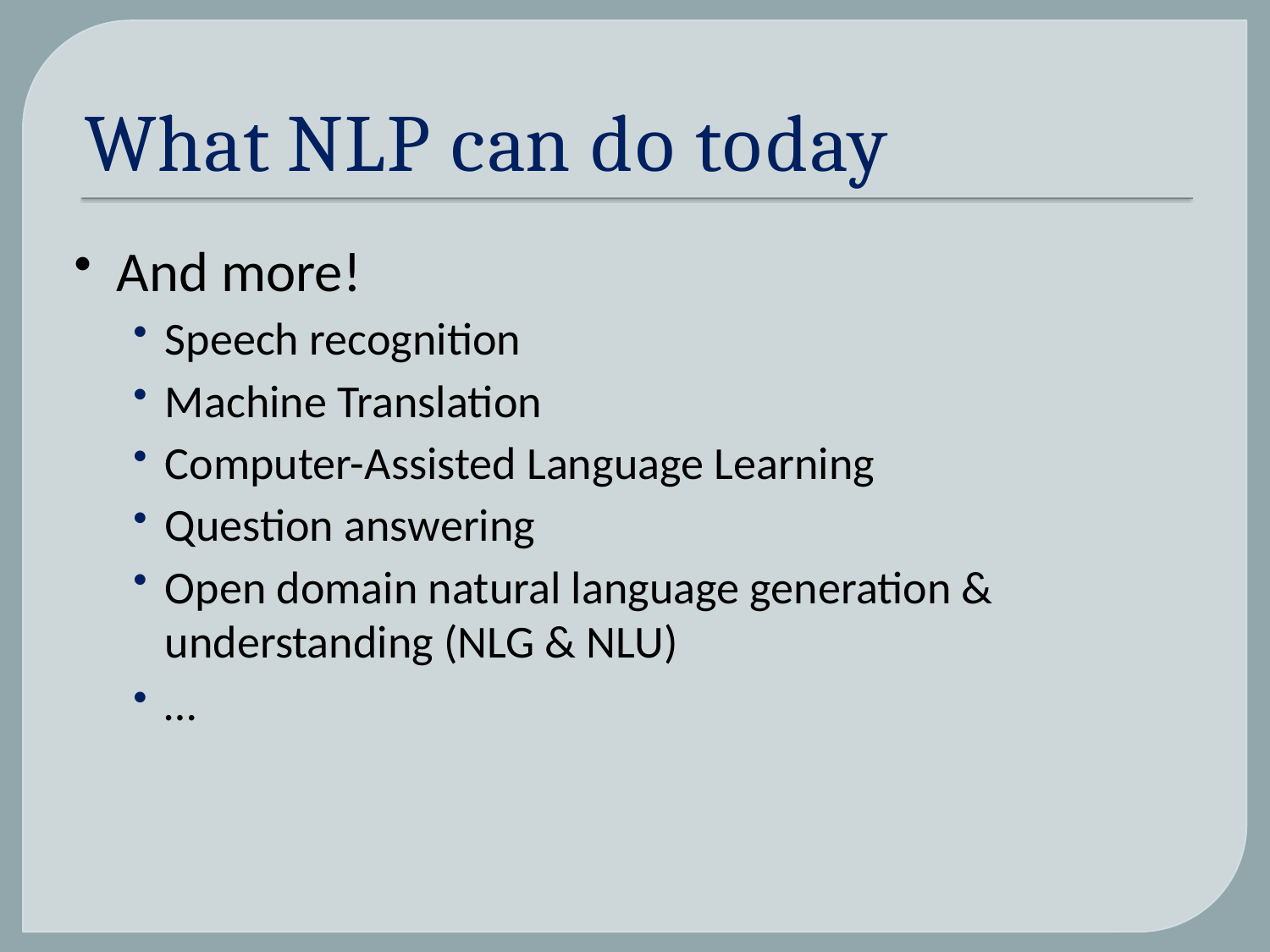

# What NLP can do today
And more!
Speech recognition
Machine Translation
Computer-Assisted Language Learning
Question answering
Open domain natural language generation & understanding (NLG & NLU)
…